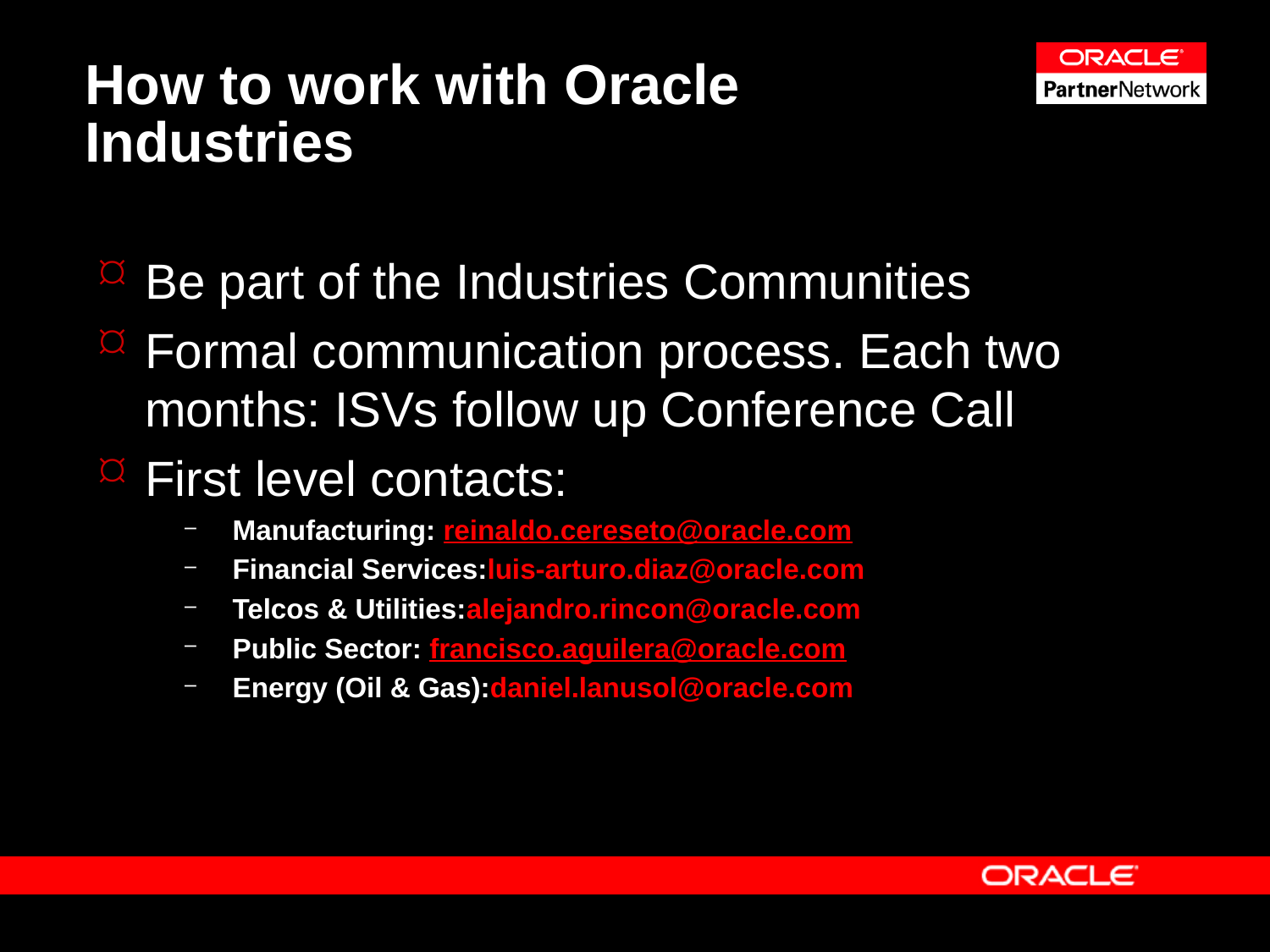

# How to work with Oracle Industries
Be part of the Industries Communities
Formal communication process. Each two months: ISVs follow up Conference Call
First level contacts:
Manufacturing: reinaldo.cereseto@oracle.com
Financial Services:luis-arturo.diaz@oracle.com
Telcos & Utilities:alejandro.rincon@oracle.com
Public Sector: francisco.aguilera@oracle.com
Energy (Oil & Gas):daniel.lanusol@oracle.com